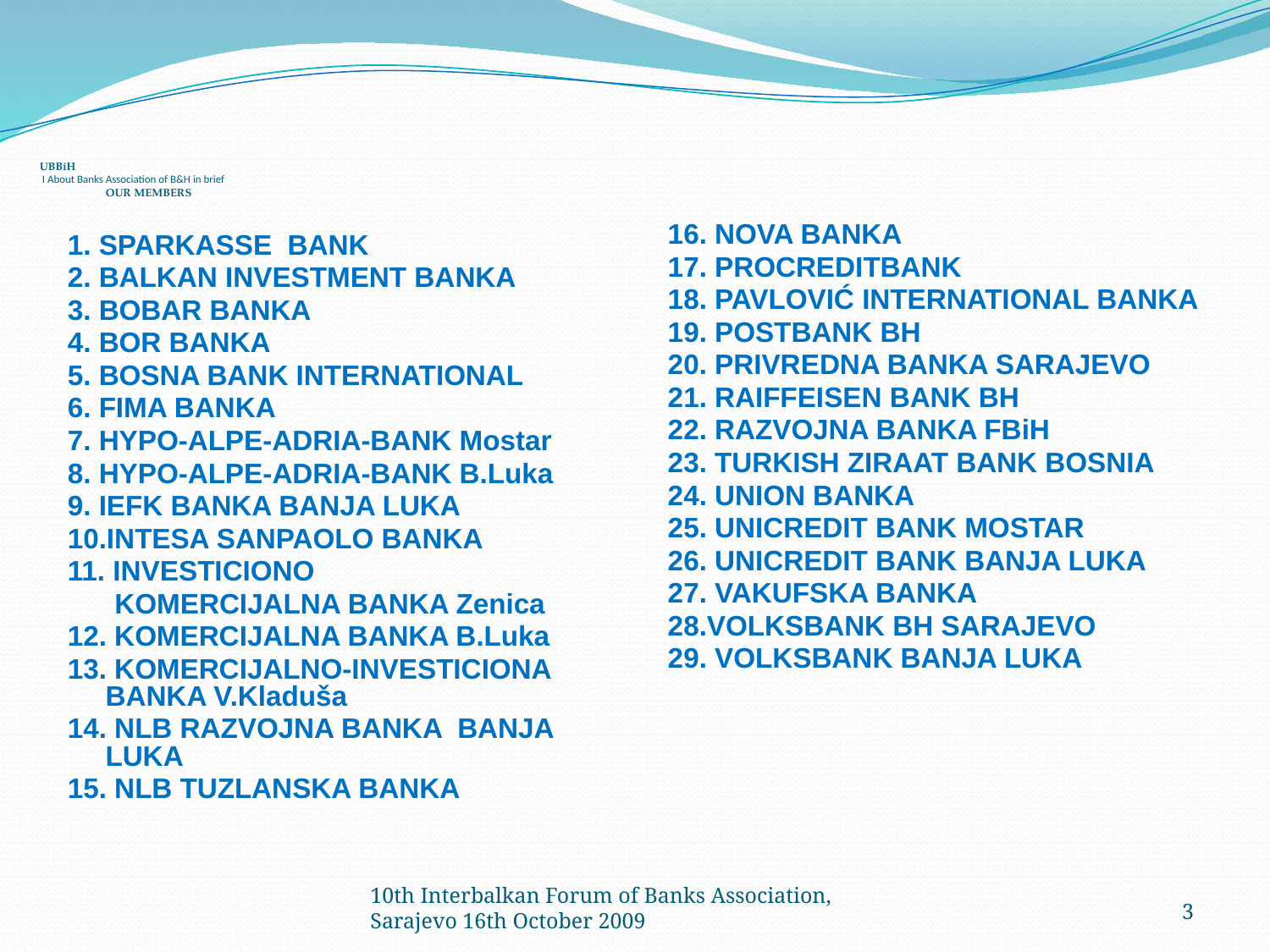

# UBBiH I About Banks Association of B&H in brief OUR MEMBERS
16. NOVA BANKA
17. PROCREDITBANK
18. PAVLOVIĆ INTERNATIONAL BANKA
19. POSTBANK BH
20. PRIVREDNA BANKA SARAJEVO
21. RAIFFEISEN BANK BH
22. RAZVOJNA BANKA FBiH
23. TURKISH ZIRAAT BANK BOSNIA
24. UNION BANKA
25. UNICREDIT BANK MOSTAR
26. UNICREDIT BANK BANJA LUKA
27. VAKUFSKA BANKA
28.VOLKSBANK BH SARAJEVO
29. VOLKSBANK BANJA LUKA

1. SPARKASSE  BANK
2. BALKAN INVESTMENT BANKA
3. BOBAR BANKA
4. BOR BANKA
5. BOSNA BANK INTERNATIONAL
6. FIMA BANKA
7. HYPO-ALPE-ADRIA-BANK Mostar
8. HYPO-ALPE-ADRIA-BANK B.Luka
9. IEFK BANKA BANJA LUKA
10.INTESA SANPAOLO BANKA
11. INVESTICIONO
      KOMERCIJALNA BANKA Zenica
12. KOMERCIJALNA BANKA B.Luka
13. KOMERCIJALNO-INVESTICIONA BANKA V.Kladuša
14. NLB RAZVOJNA BANKA  BANJA LUKA
15. NLB TUZLANSKA BANKA

10th Interbalkan Forum of Banks Association, Sarajevo 16th October 2009
3